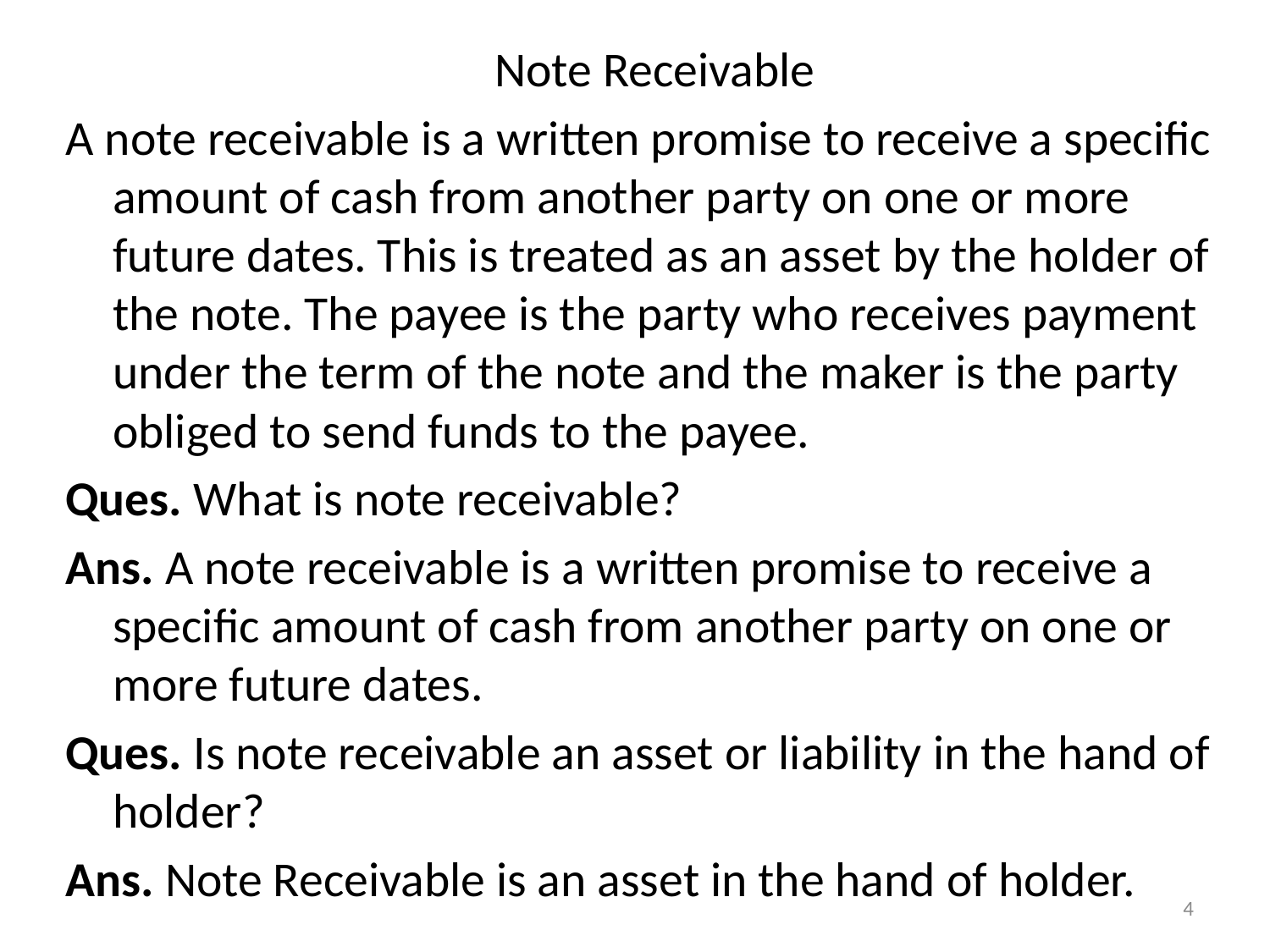

Note Receivable
A note receivable is a written promise to receive a specific amount of cash from another party on one or more future dates. This is treated as an asset by the holder of the note. The payee is the party who receives payment under the term of the note and the maker is the party obliged to send funds to the payee.
Ques. What is note receivable?
Ans. A note receivable is a written promise to receive a specific amount of cash from another party on one or more future dates.
Ques. Is note receivable an asset or liability in the hand of holder?
Ans. Note Receivable is an asset in the hand of holder.
4